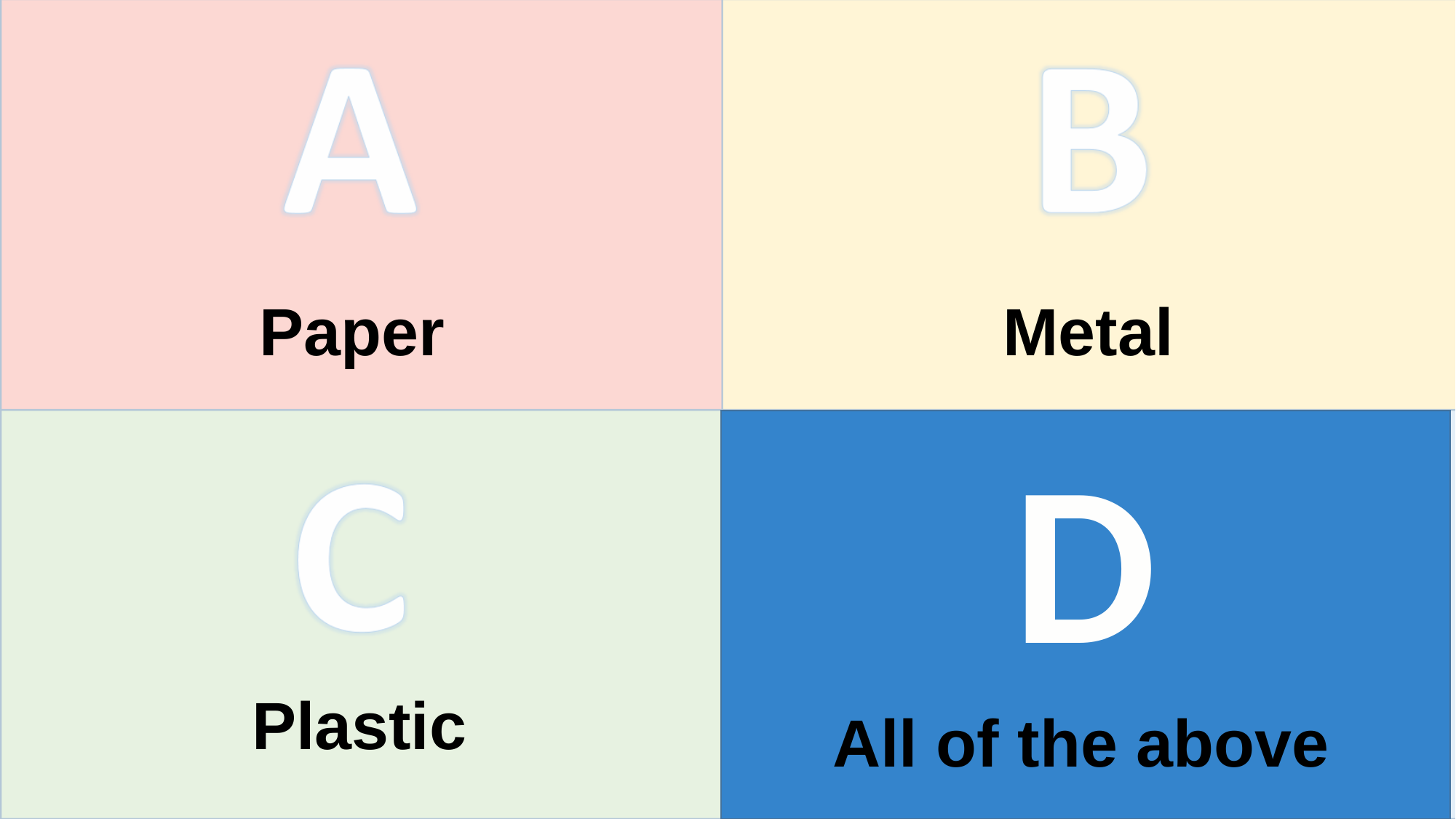

Paper
Metal

Plastic

D
All of the above
All of the above